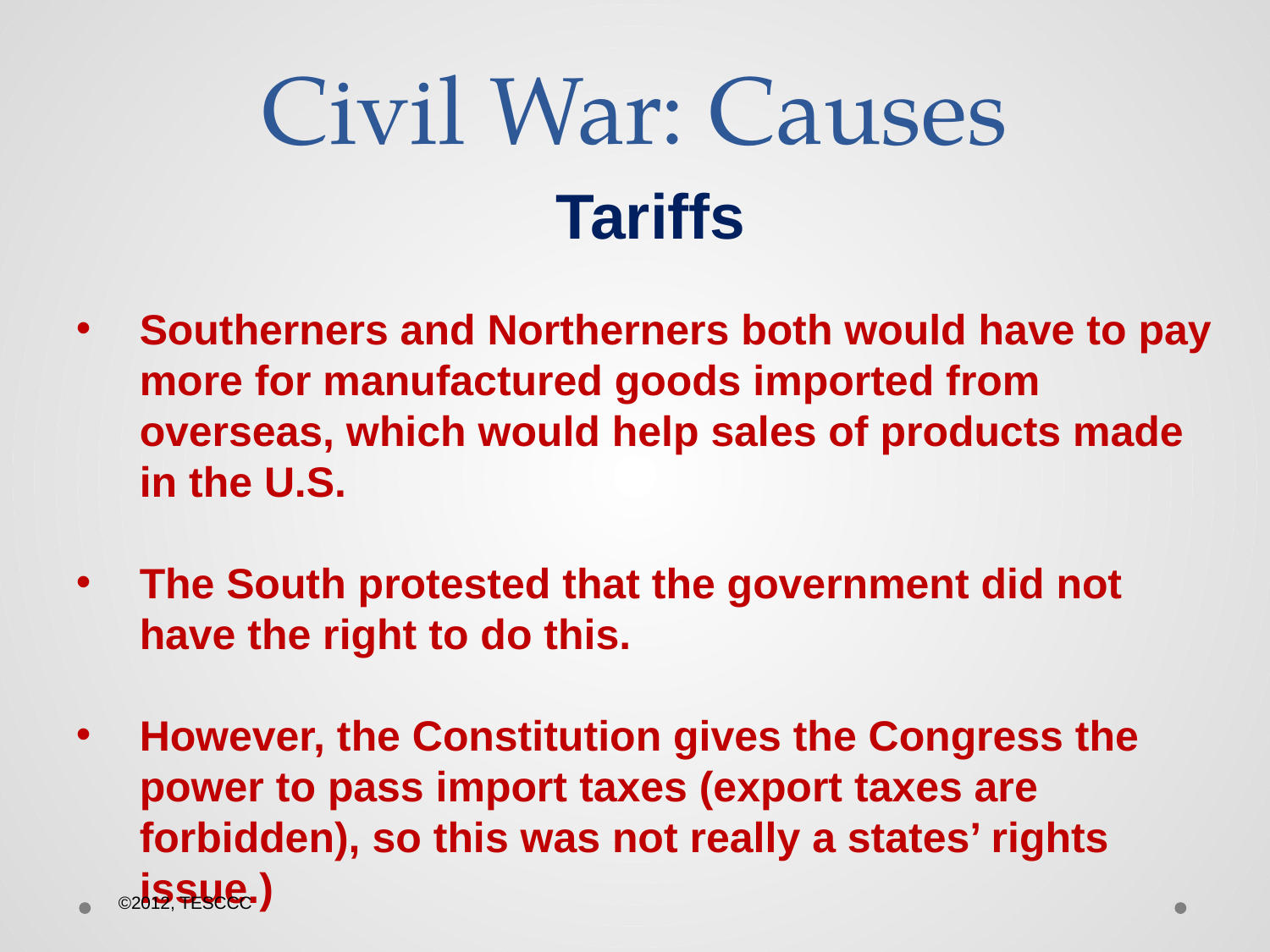

# Civil War: Causes
Tariffs

Southerners and Northerners both would have to pay more for manufactured goods imported from overseas, which would help sales of products made in the U.S.

The South protested that the government did not have the right to do this.

However, the Constitution gives the Congress the power to pass import taxes (export taxes are forbidden), so this was not really a states’ rights issue.)

©2012, TESCCC